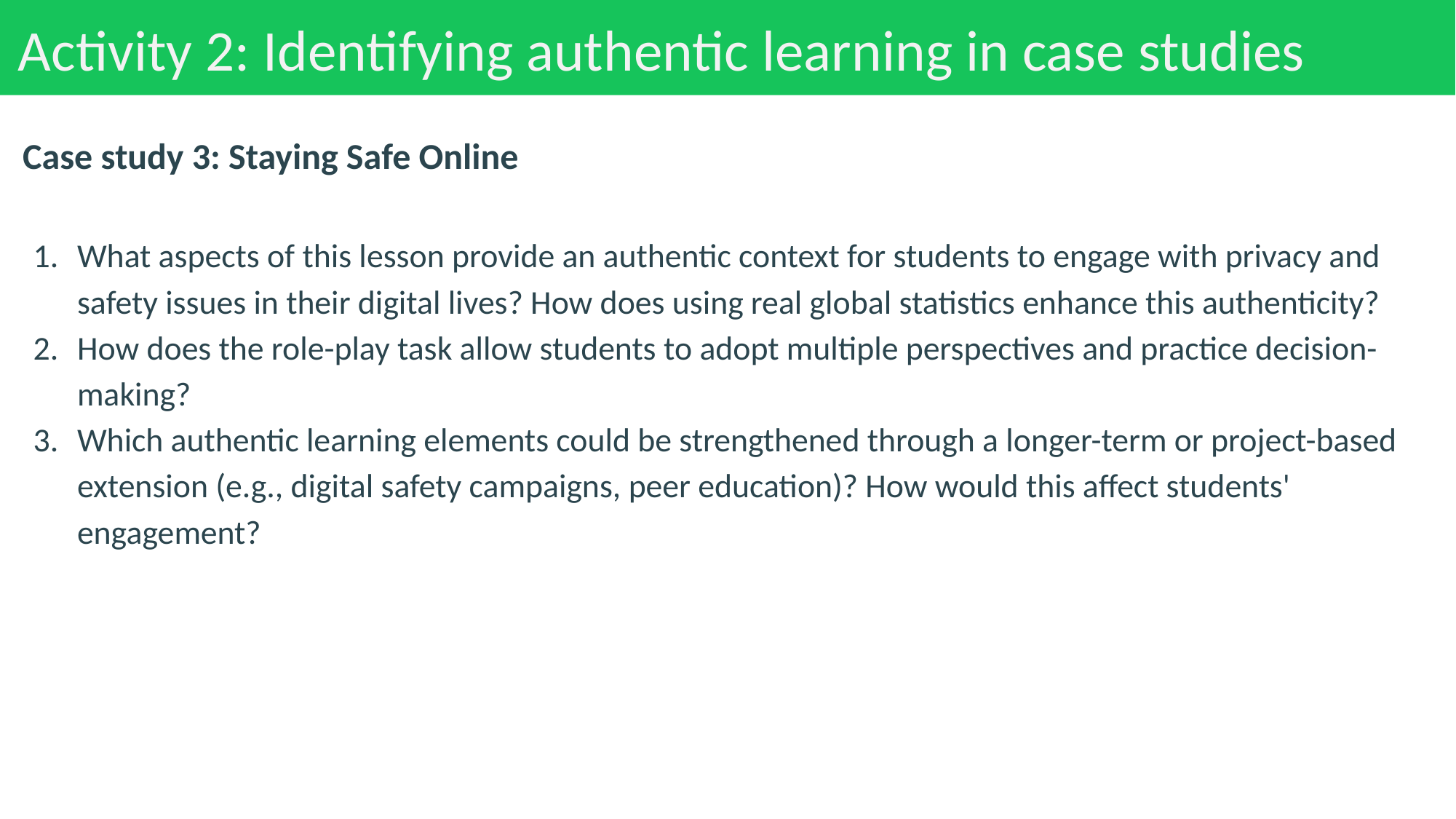

# Activity 2: Identifying authentic learning in case studies
Case study 3: Staying Safe Online

What aspects of this lesson provide an authentic context for students to engage with privacy and safety issues in their digital lives? How does using real global statistics enhance this authenticity?
How does the role-play task allow students to adopt multiple perspectives and practice decision-making?
Which authentic learning elements could be strengthened through a longer-term or project-based extension (e.g., digital safety campaigns, peer education)? How would this affect students' engagement?